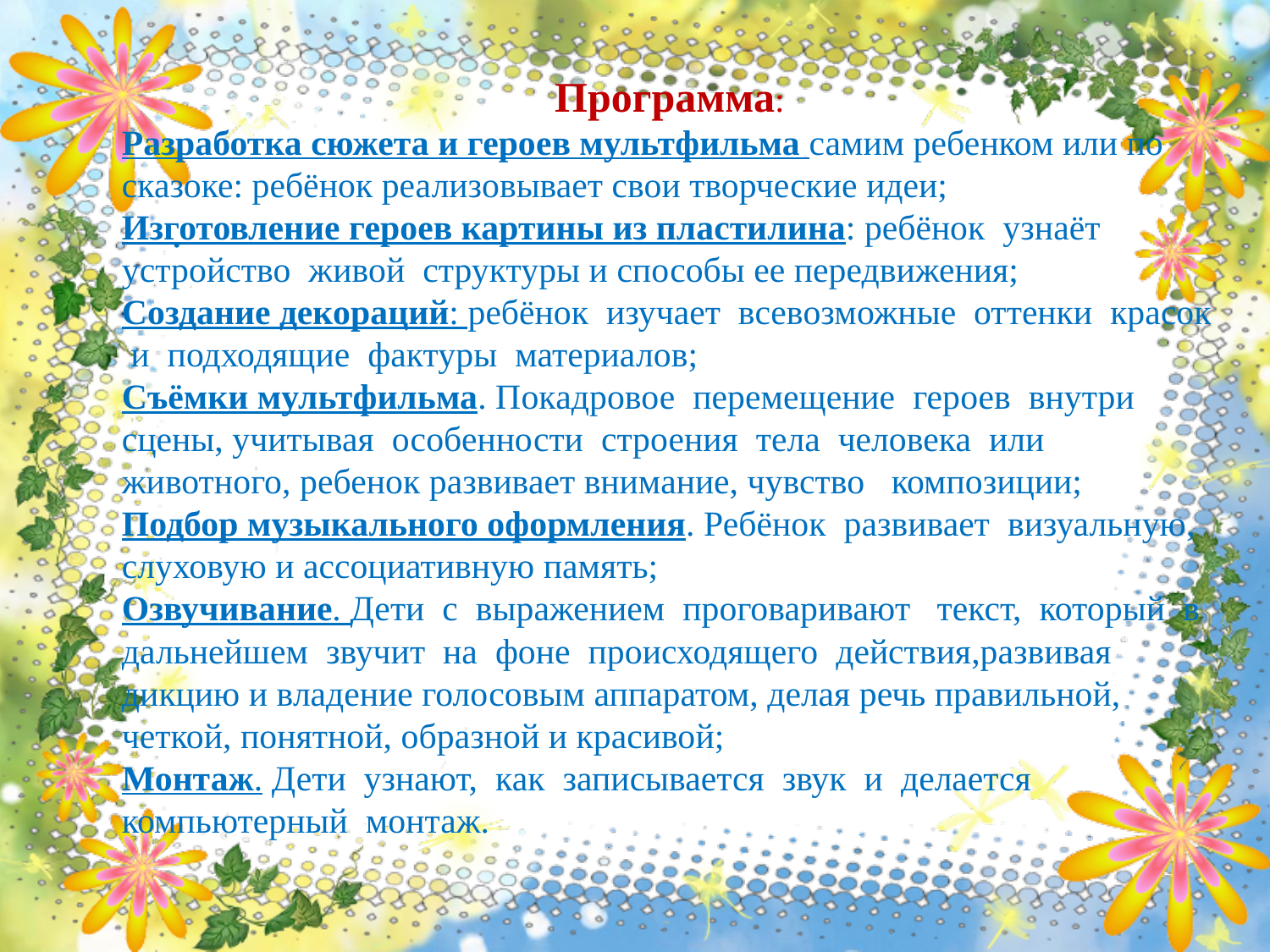

Программа:
Разработка сюжета и героев мультфильма самим ребенком или по сказоке: ребёнок реализовывает свои творческие идеи;
Изготовление героев картины из пластилина: ребёнок  узнаёт  устройство  живой  структуры и способы ее передвижения;
Создание декораций: ребёнок  изучает  всевозможные  оттенки  красок  и  подходящие  фактуры  материалов;
Съёмки мультфильма. Покадровое  перемещение  героев  внутри  сцены, учитывая  особенности  строения  тела  человека  или  животного, ребенок развивает внимание, чувство   композиции;
Подбор музыкального оформления. Ребёнок  развивает  визуальную, слуховую и ассоциативную память;
Озвучивание. Дети  с  выражением  проговаривают   текст,  который  в дальнейшем  звучит  на  фоне  происходящего  действия,развивая  дикцию и владение голосовым аппаратом, делая речь правильной, четкой, понятной, образной и красивой;
Монтаж. Дети  узнают,  как  записывается  звук  и  делается  компьютерный  монтаж.
.